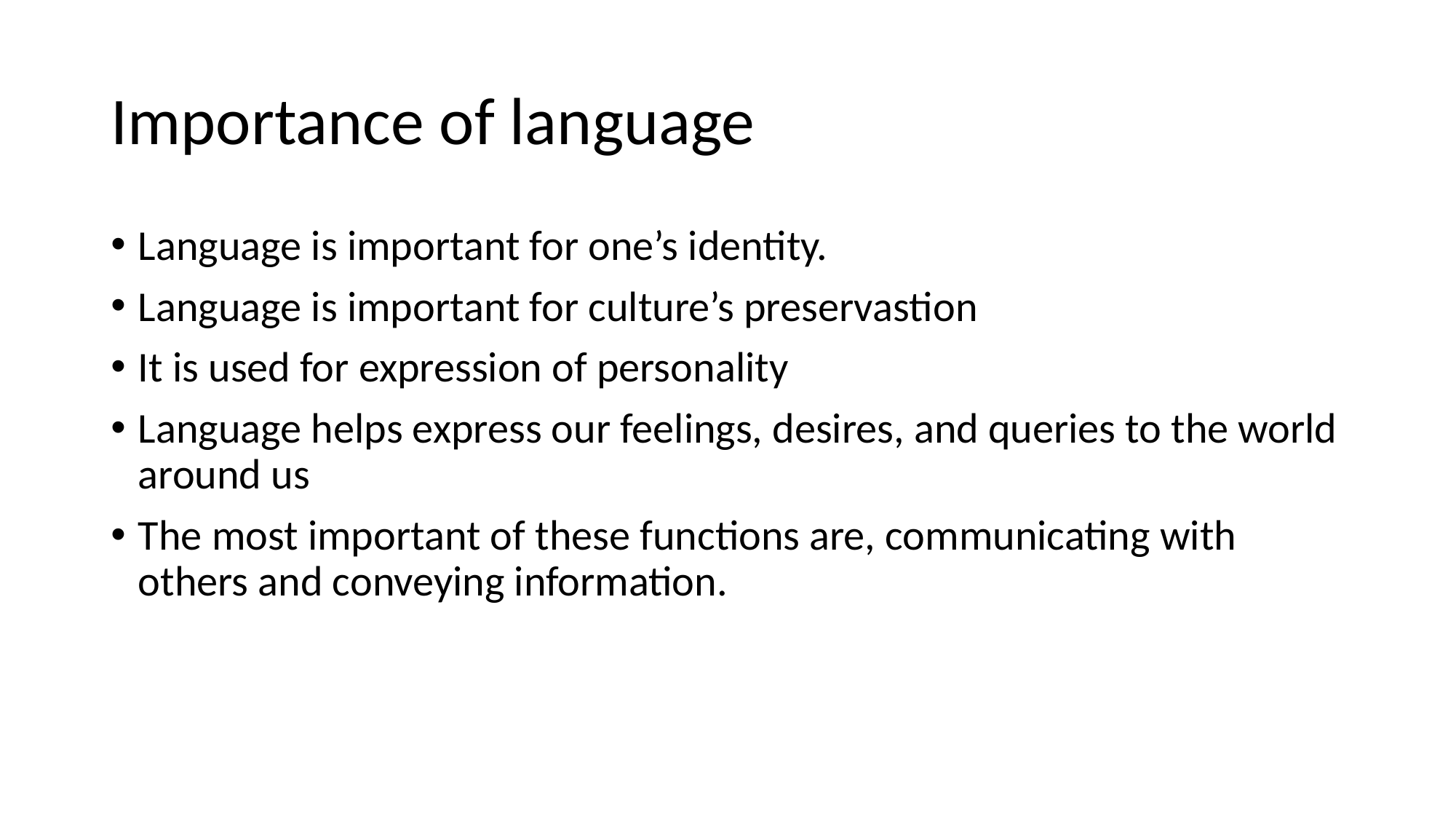

# Importance of language
Language is important for one’s identity.
Language is important for culture’s preservastion
It is used for expression of personality
Language helps express our feelings, desires, and queries to the world around us
The most important of these functions are, communicating with others and conveying information.